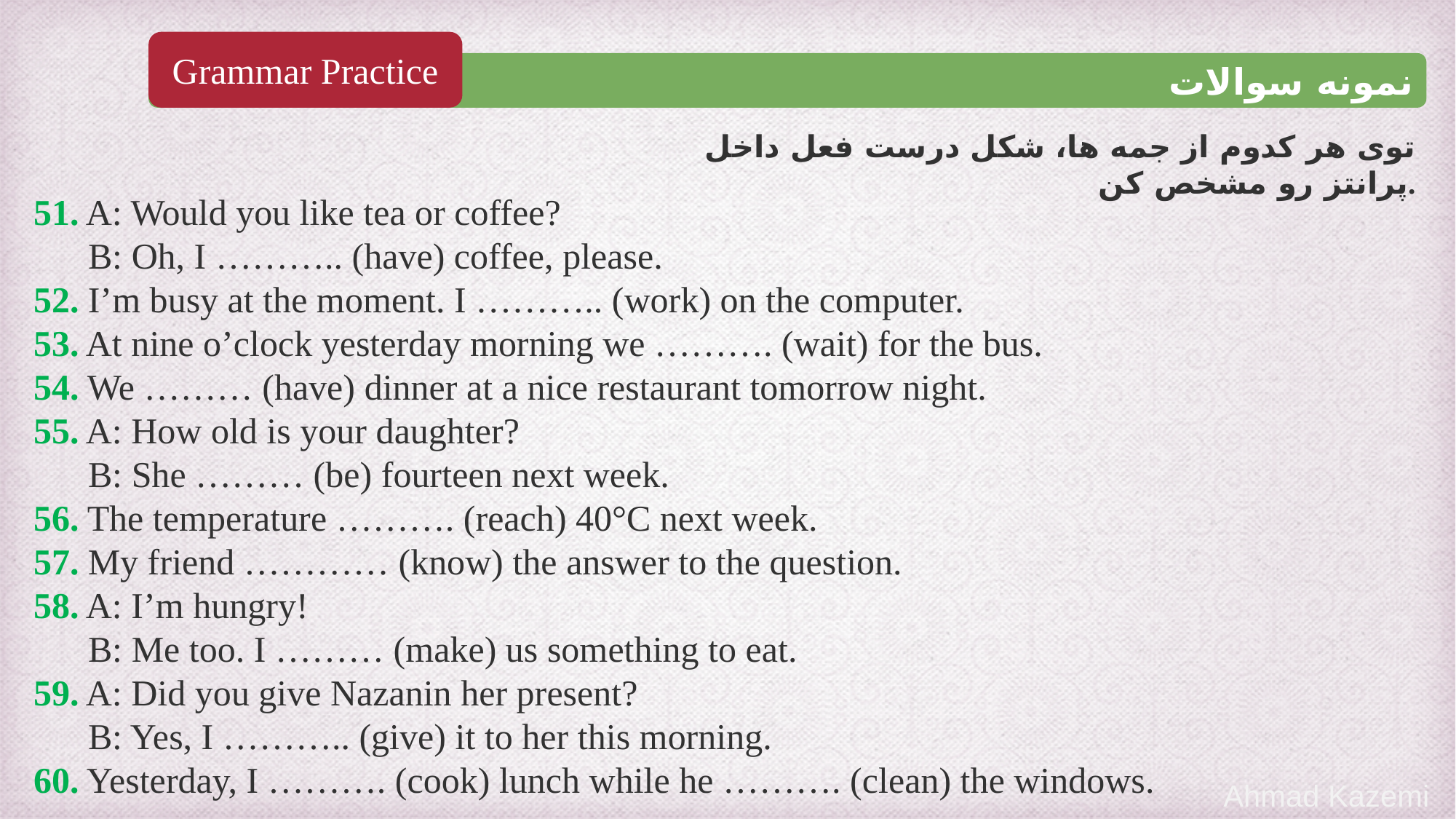

Grammar Practice
نمونه سوالات
توی هر کدوم از جمه ها، شکل درست فعل داخل پرانتز رو مشخص کن.
51. A: Would you like tea or coffee?
      B: Oh, I ……….. (have) coffee, please.
52. I’m busy at the moment. I ……….. (work) on the computer.
53. At nine o’clock yesterday morning we ………. (wait) for the bus.
54. We ……… (have) dinner at a nice restaurant tomorrow night.
55. A: How old is your daughter?
      B: She ……… (be) fourteen next week.
56. The temperature ………. (reach) 40°C next week.
57. My friend ………… (know) the answer to the question.
58. A: I’m hungry!
      B: Me too. I ……… (make) us something to eat.
59. A: Did you give Nazanin her present?
      B: Yes, I ……….. (give) it to her this morning.
60. Yesterday, I ………. (cook) lunch while he ………. (clean) the windows.
Ahmad Kazemi